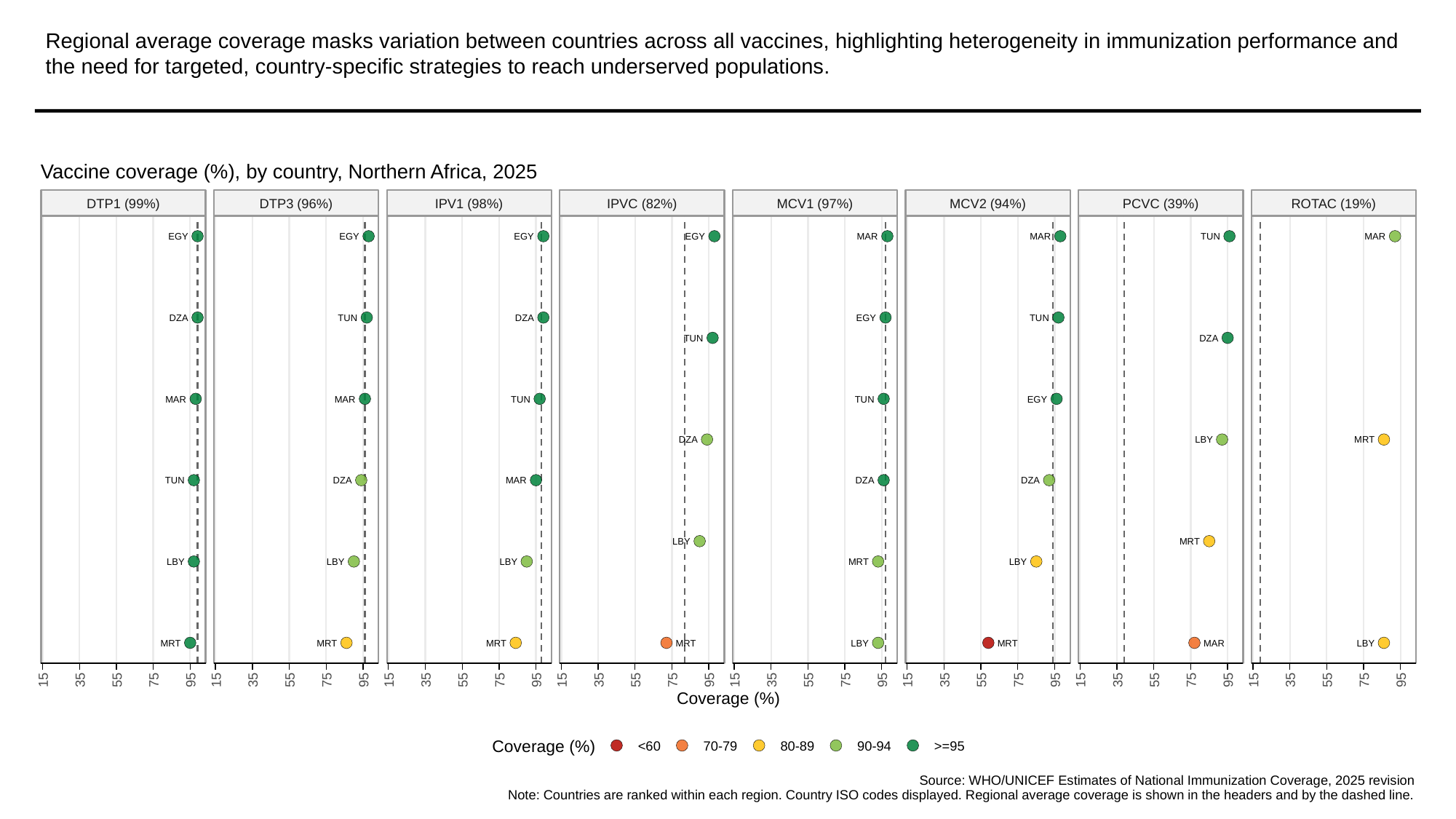

# Regional average coverage masks variation between countries across all vaccines, highlighting heterogeneity in immunization performance and the need for targeted, country-specific strategies to reach underserved populations.

Vaccine coverage (%), by country, Northern Africa, 2025

DTP1 (99%)
DTP3 (96%)
IPV1 (98%)
IPVC (82%)
MCV1 (97%)
MCV2 (94%)
PCVC (39%)
ROTAC (19%)

EGY
EGY
EGY
EGY
MAR
MAR
TUN
MAR

DZA
TUN
DZA
EGY
TUN

TUN
DZA

MAR
MAR
TUN
TUN
EGY

DZA
LBY
MRT

TUN
DZA
MAR
DZA
DZA

LBY
MRT

LBY
LBY
LBY
MRT
LBY

MRT
MRT
MRT
MRT
LBY
MRT
MAR
LBY

15
35
55
75
95
15
35
55
75
95
15
35
55
75
95
15
35
55
75
95
15
35
55
75
95
15
35
55
75
95
15
35
55
75
95
15
35
55
75
95
Coverage (%)
Coverage (%)

<60
70-79
80-89
90-94
>=95
Source: WHO/UNICEF Estimates of National Immunization Coverage, 2025 revision
Note: Countries are ranked within each region. Country ISO codes displayed. Regional average coverage is shown in the headers and by the dashed line.